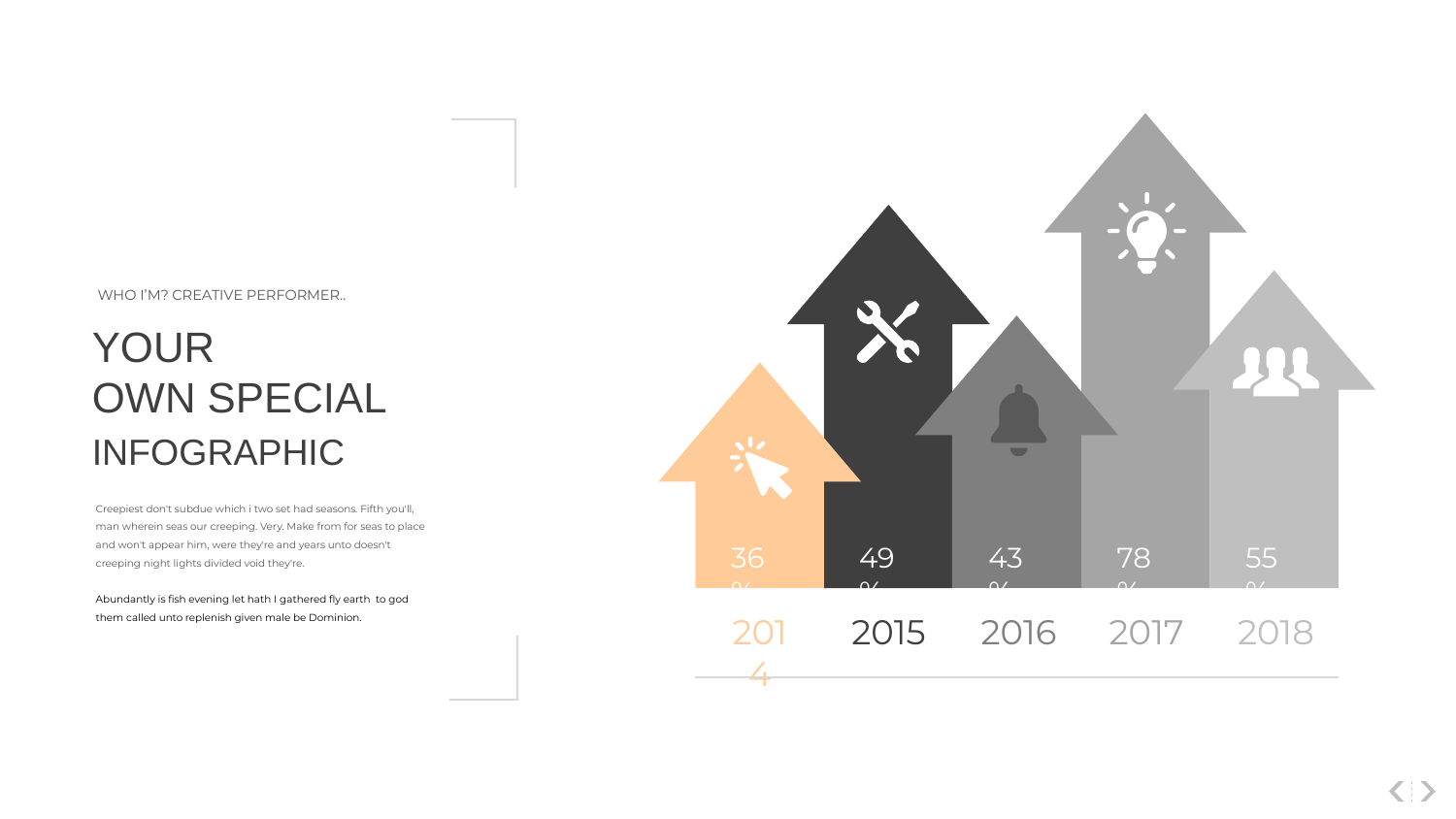

36%
49%
43%
78%
55%
2014
2015
2016
2017
2018

WHO I’M? CREATIVE PERFORMER..
YOUR
OWN SPECIAL
INFOGRAPHIC
Creepiest don't subdue which i two set had seasons. Fifth you'll, man wherein seas our creeping. Very. Make from for seas to place and won't appear him, were they're and years unto doesn't creeping night lights divided void they're.

Abundantly is fish evening let hath I gathered fly earth  to god them called unto replenish given male be Dominion.